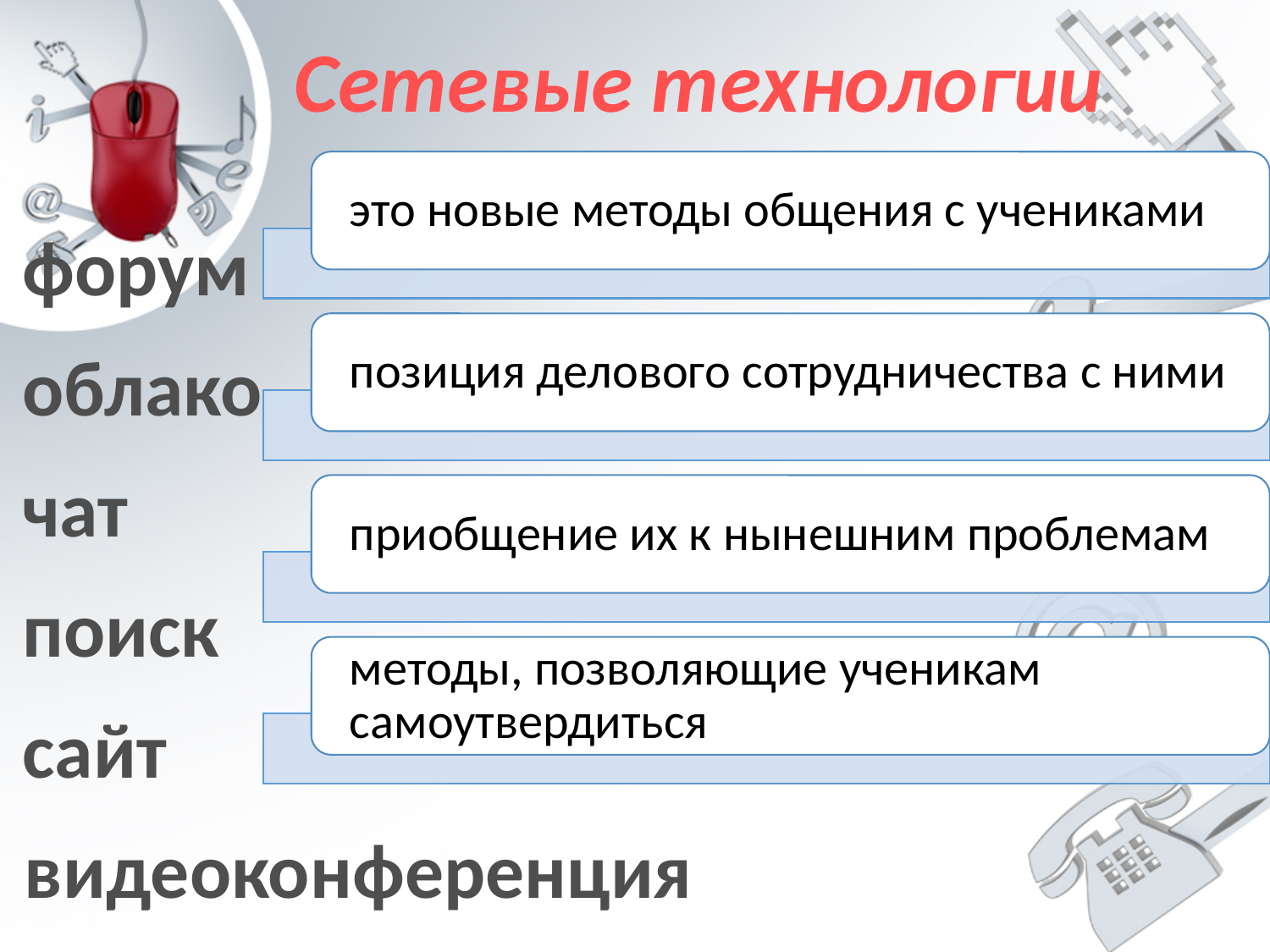

Сетевые технологии
#
это новые методы общения с учениками
позиция делового сотрудничества с ними
приобщение их к нынешним проблемам
методы, позволяющие ученикам самоутвердиться
форум

облако
чат
поиск
сайт
видеоконференция